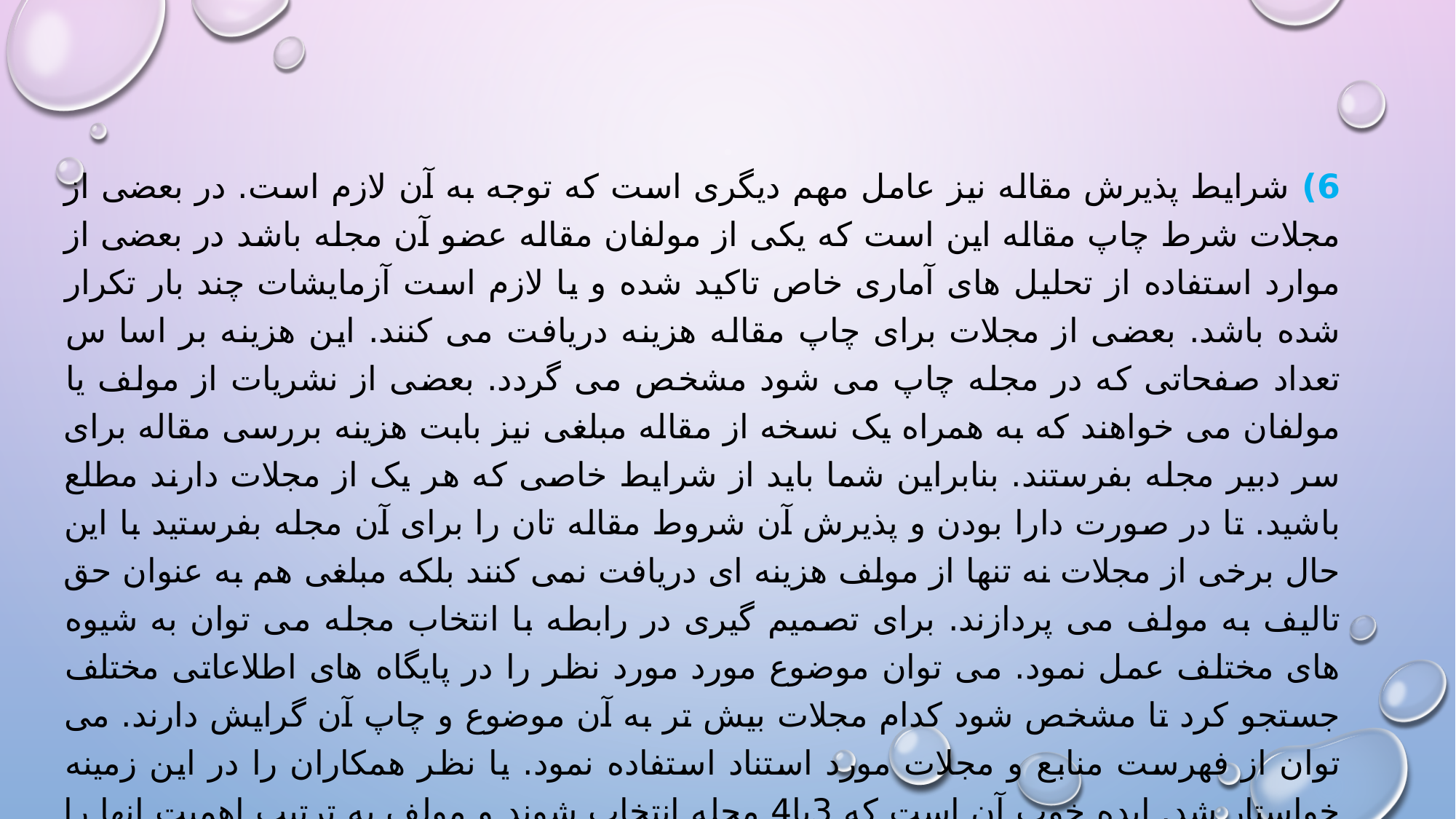

6) شرایط پذیرش مقاله نیز عامل مهم دیگری است که توجه به آن لازم است. در بعضی از مجلات شرط چاپ مقاله این است که یکی از مولفان مقاله عضو آن مجله باشد در بعضی از موارد استفاده از تحلیل های آماری خاص تاکید شده و یا لازم است آزمایشات چند بار تکرار شده باشد. بعضی از مجلات برای چاپ مقاله هزینه دریافت می کنند. این هزینه بر اسا س تعداد صفحاتی که در مجله چاپ می شود مشخص می گردد. بعضی از نشریات از مولف یا مولفان می خواهند که به همراه یک نسخه از مقاله مبلغی نیز بابت هزینه بررسی مقاله برای سر دبیر مجله بفرستند. بنابراین شما باید از شرایط خاصی که هر یک از مجلات دارند مطلع باشید. تا در صورت دارا بودن و پذیرش آن شروط مقاله تان را برای آن مجله بفرستید با این حال برخی از مجلات نه تنها از مولف هزینه ای دریافت نمی کنند بلکه مبلغی هم به عنوان حق تالیف به مولف می پردازند. برای تصمیم گیری در رابطه با انتخاب مجله می توان به شیوه های مختلف عمل نمود. می توان موضوع مورد مورد نظر را در پایگاه های اطلاعاتی مختلف جستجو کرد تا مشخص شود کدام مجلات بیش تر به آن موضوع و چاپ آن گرایش دارند. می توان از فهرست منابع و مجلات مورد استناد استفاده نمود. یا نظر همکاران را در این زمینه خواستار شد. ایده خوب آن است که 3یا4 مجله انتخاب شوند و مولف به ترتیب اهمیت انها را مد نظر قرار هد تا اگر مجلات دیگر مقاله ی وی را رد کردند. شانس خود را در مجلات دیگر امتحان کنند.